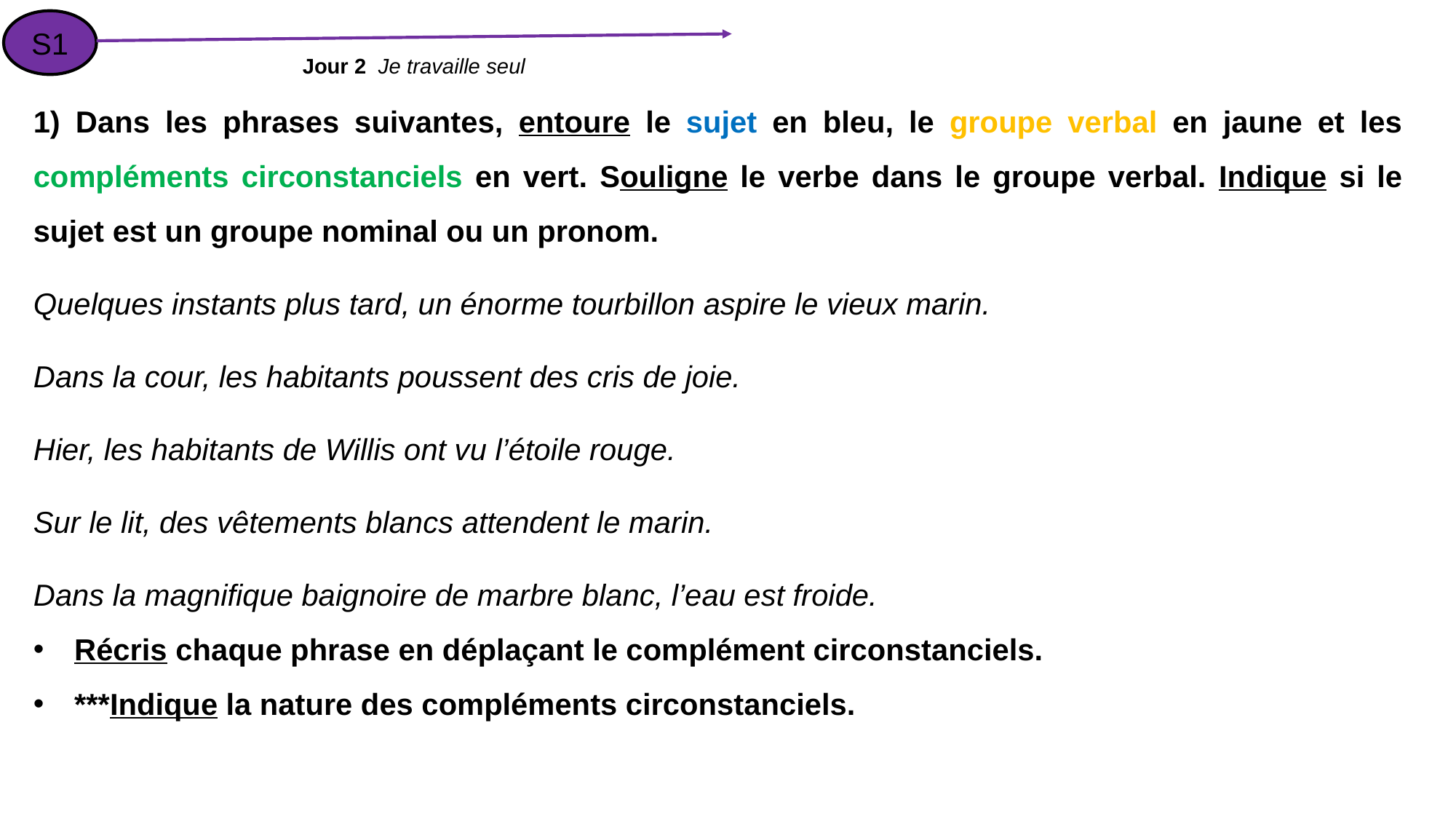

S1
Jour 2  Je travaille seul
1) Dans les phrases suivantes, entoure le sujet en bleu, le groupe verbal en jaune et les compléments circonstanciels en vert. Souligne le verbe dans le groupe verbal. Indique si le sujet est un groupe nominal ou un pronom.
Quelques instants plus tard, un énorme tourbillon aspire le vieux marin.
Dans la cour, les habitants poussent des cris de joie.
Hier, les habitants de Willis ont vu l’étoile rouge.
Sur le lit, des vêtements blancs attendent le marin.
Dans la magnifique baignoire de marbre blanc, l’eau est froide.
Récris chaque phrase en déplaçant le complément circonstanciels.
***Indique la nature des compléments circonstanciels.